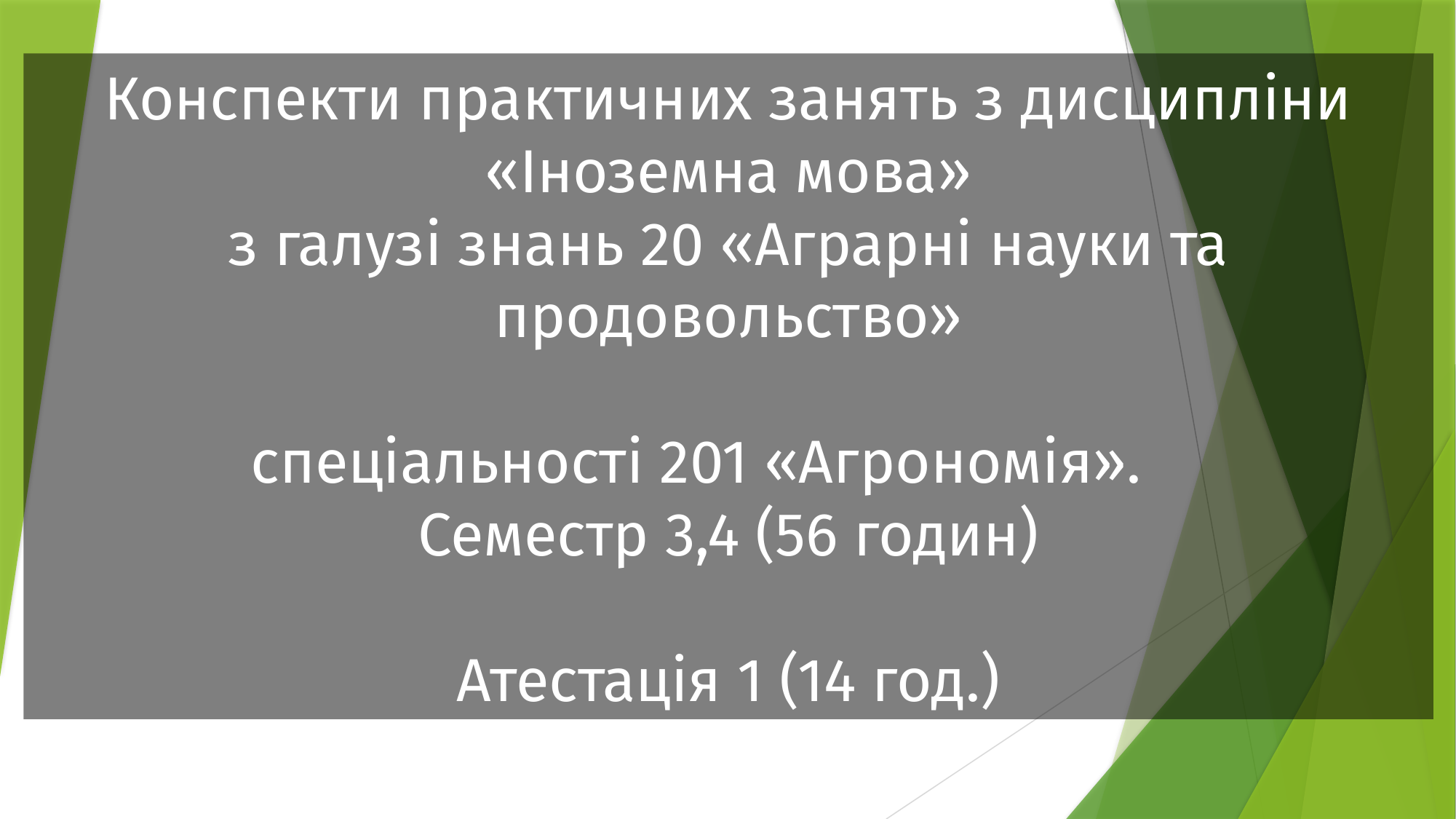

Конспекти практичних занять з дисципліни «Іноземна мова»
з галузі знань 20 «Аграрні науки та продовольство»

спеціальності 201 «Агрономія».
Семестр 3,4 (56 годин)

Атестація 1 (14 год.)